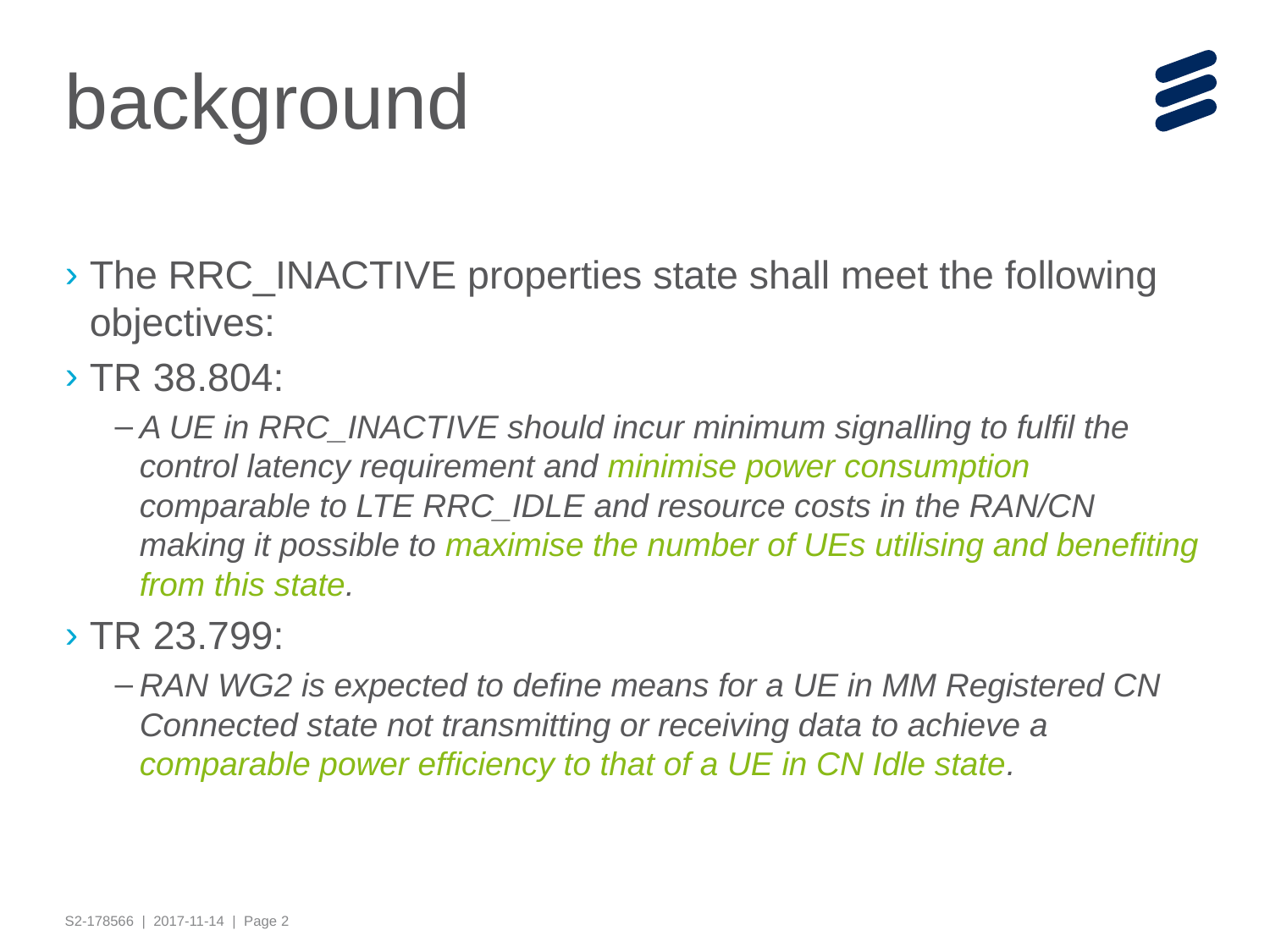

# background
The RRC_INACTIVE properties state shall meet the following objectives:
TR 38.804:
A UE in RRC_INACTIVE should incur minimum signalling to fulfil the control latency requirement and minimise power consumption comparable to LTE RRC_IDLE and resource costs in the RAN/CN making it possible to maximise the number of UEs utilising and benefiting from this state.
TR 23.799:
RAN WG2 is expected to define means for a UE in MM Registered CN Connected state not transmitting or receiving data to achieve a comparable power efficiency to that of a UE in CN Idle state.